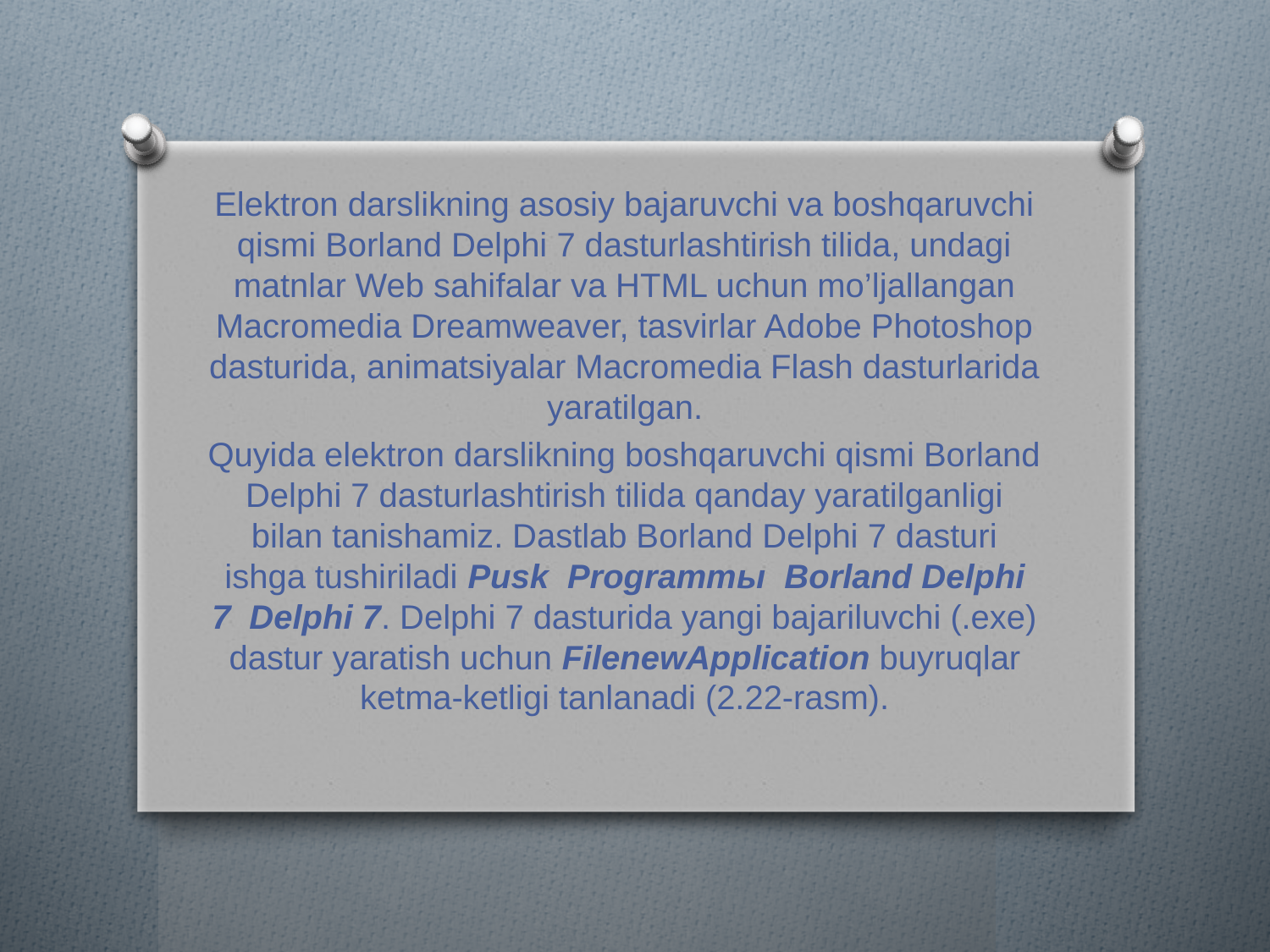

Elektron darslikning asosiy bajaruvchi va boshqaruvchi qismi Borland Delphi 7 dasturlashtirish tilida, undagi matnlar Web sahifalar va HTML uchun mo’ljallangan Macromedia Dreamweaver, tasvirlar Adobe Photoshop dasturida, animatsiyalar Macromedia Flash dasturlarida yaratilgan.
Quyida elektron darslikning boshqaruvchi qismi Borland Delphi 7 dasturlashtirish tilida qanday yaratilganligi bilan tanishamiz. Dastlab Borland Delphi 7 dasturi ishga tushiriladi Pusk  Programmы  Borland Delphi 7  Delphi 7. Delphi 7 dasturida yangi bajariluvchi (.exe) dastur yaratish uchun FilenewApplication buyruqlar ketma-ketligi tanlanadi (2.22-rasm).